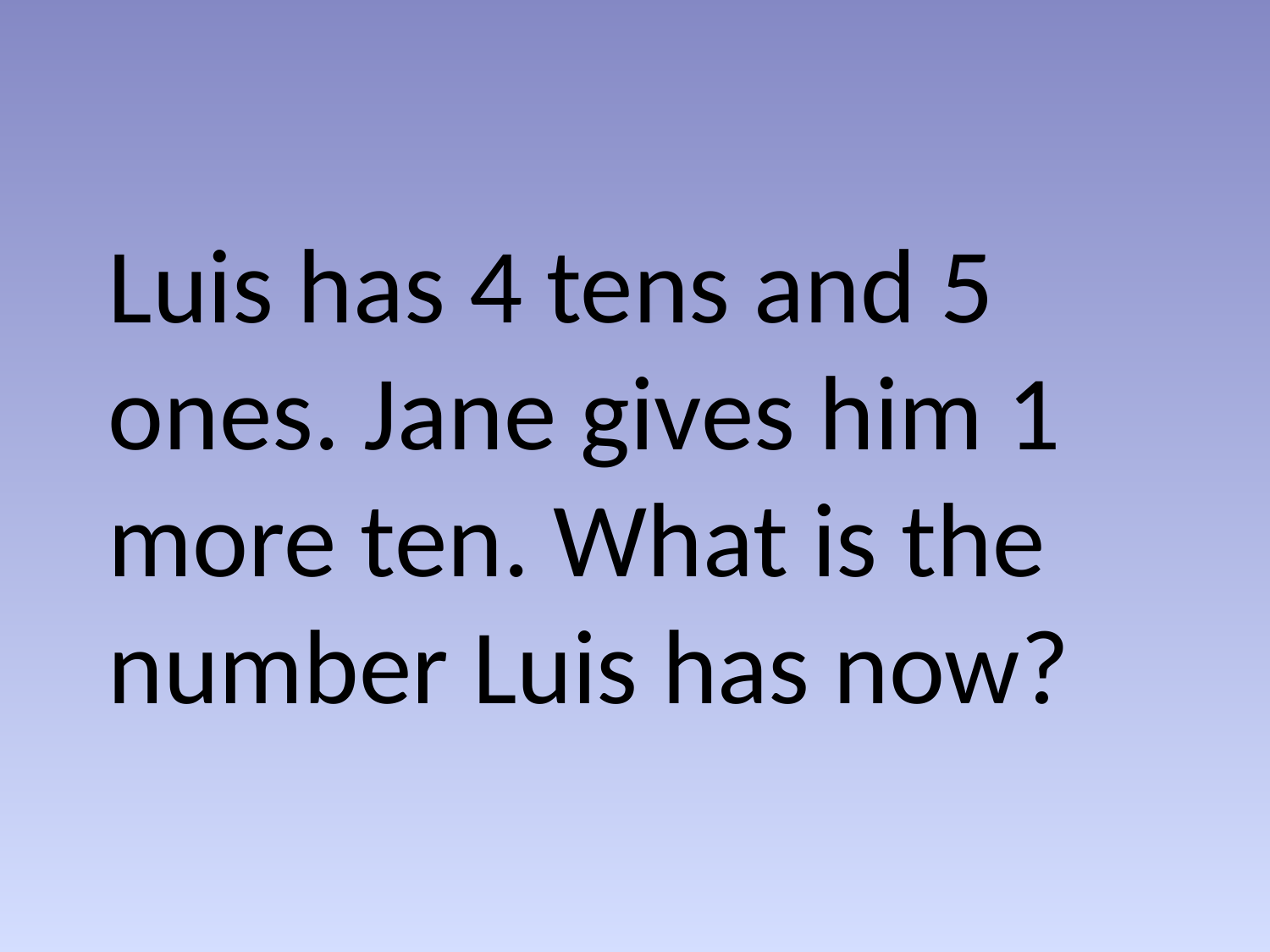

# Luis has 4 tens and 5 ones. Jane gives him 1 more ten. What is the number Luis has now?